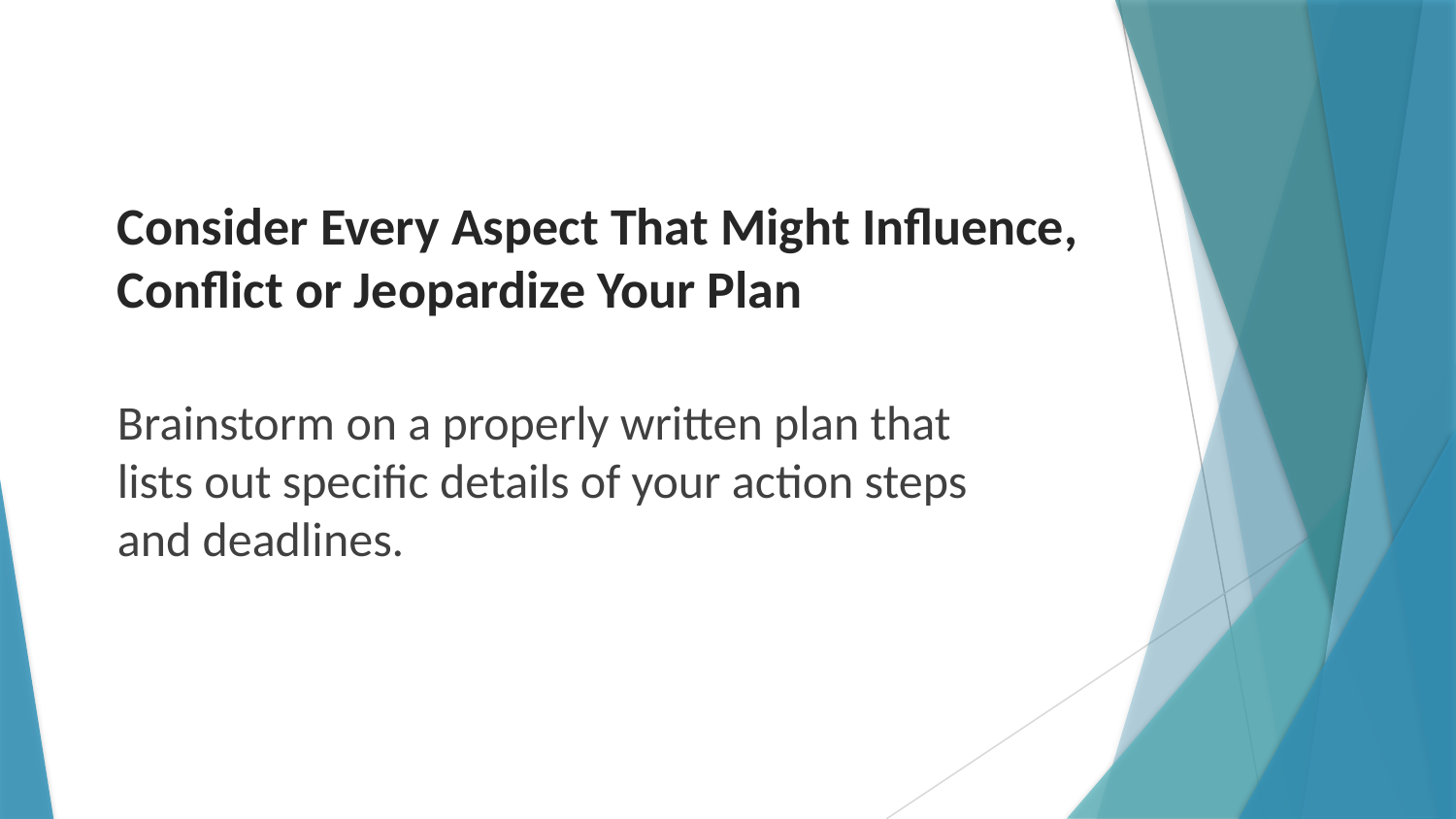

# Consider Every Aspect That Might Influence, Conflict or Jeopardize Your Plan
Brainstorm on a properly written plan that lists out specific details of your action steps and deadlines.